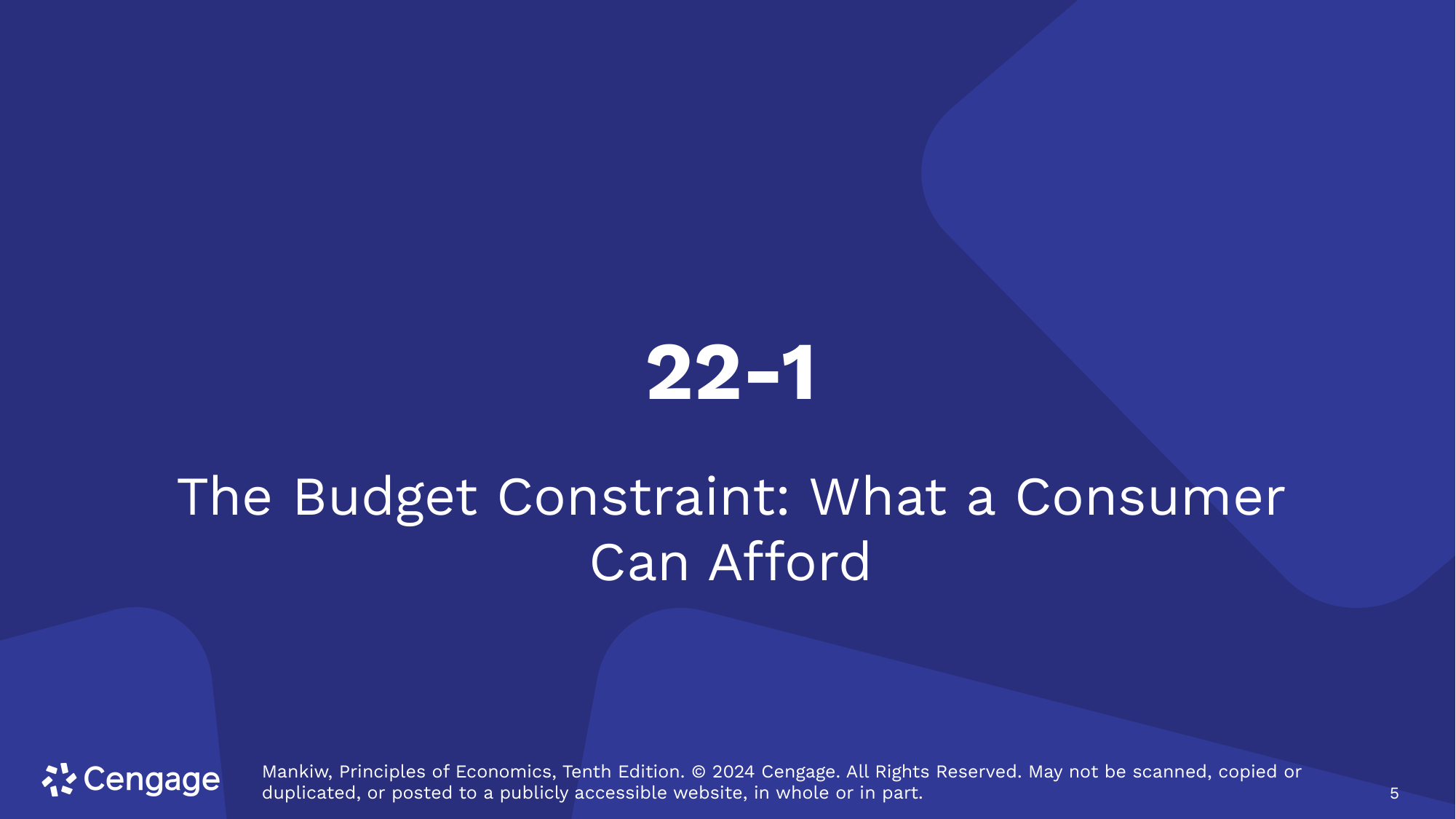

# 22-1
The Budget Constraint: What a Consumer Can Afford